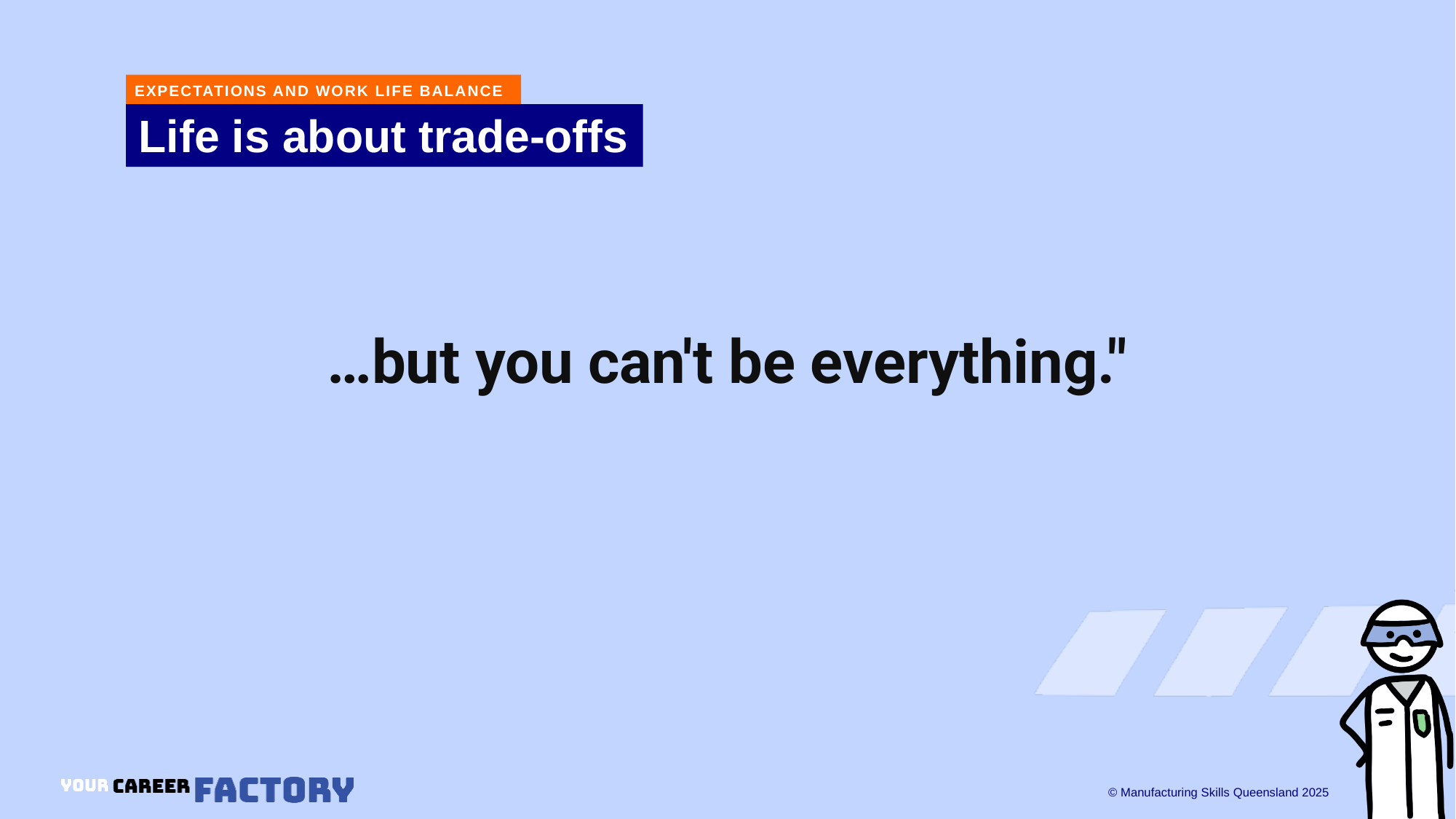

EXPECTATIONS AND WORK LIFE BALANCE
# Life is about trade-offs
…but you can't be everything."